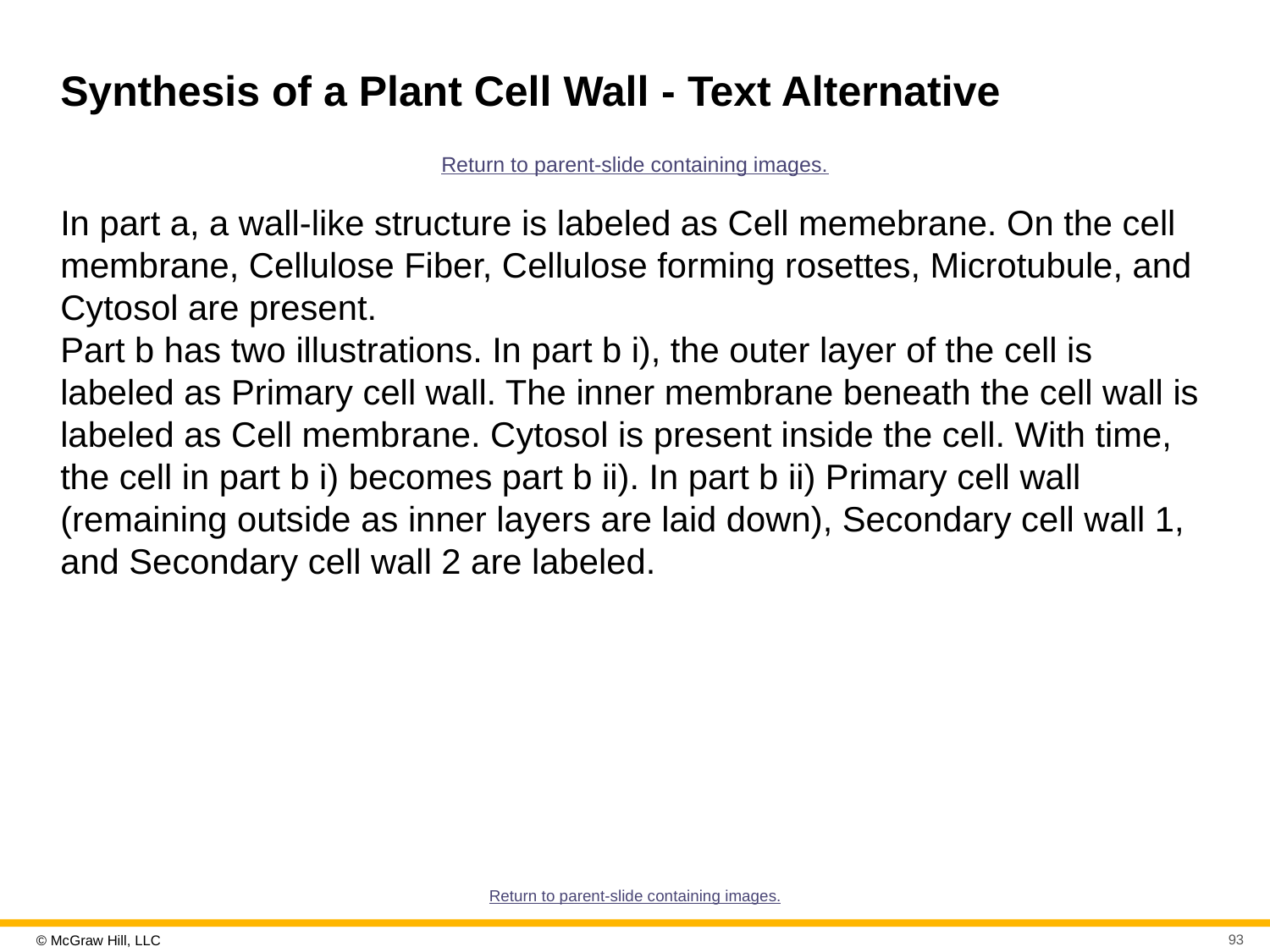

# Synthesis of a Plant Cell Wall - Text Alternative
Return to parent-slide containing images.
In part a, a wall-like structure is labeled as Cell memebrane. On the cell membrane, Cellulose Fiber, Cellulose forming rosettes, Microtubule, and Cytosol are present.
Part b has two illustrations. In part b i), the outer layer of the cell is labeled as Primary cell wall. The inner membrane beneath the cell wall is labeled as Cell membrane. Cytosol is present inside the cell. With time, the cell in part b i) becomes part b ii). In part b ii) Primary cell wall (remaining outside as inner layers are laid down), Secondary cell wall 1, and Secondary cell wall 2 are labeled.
Return to parent-slide containing images.
93